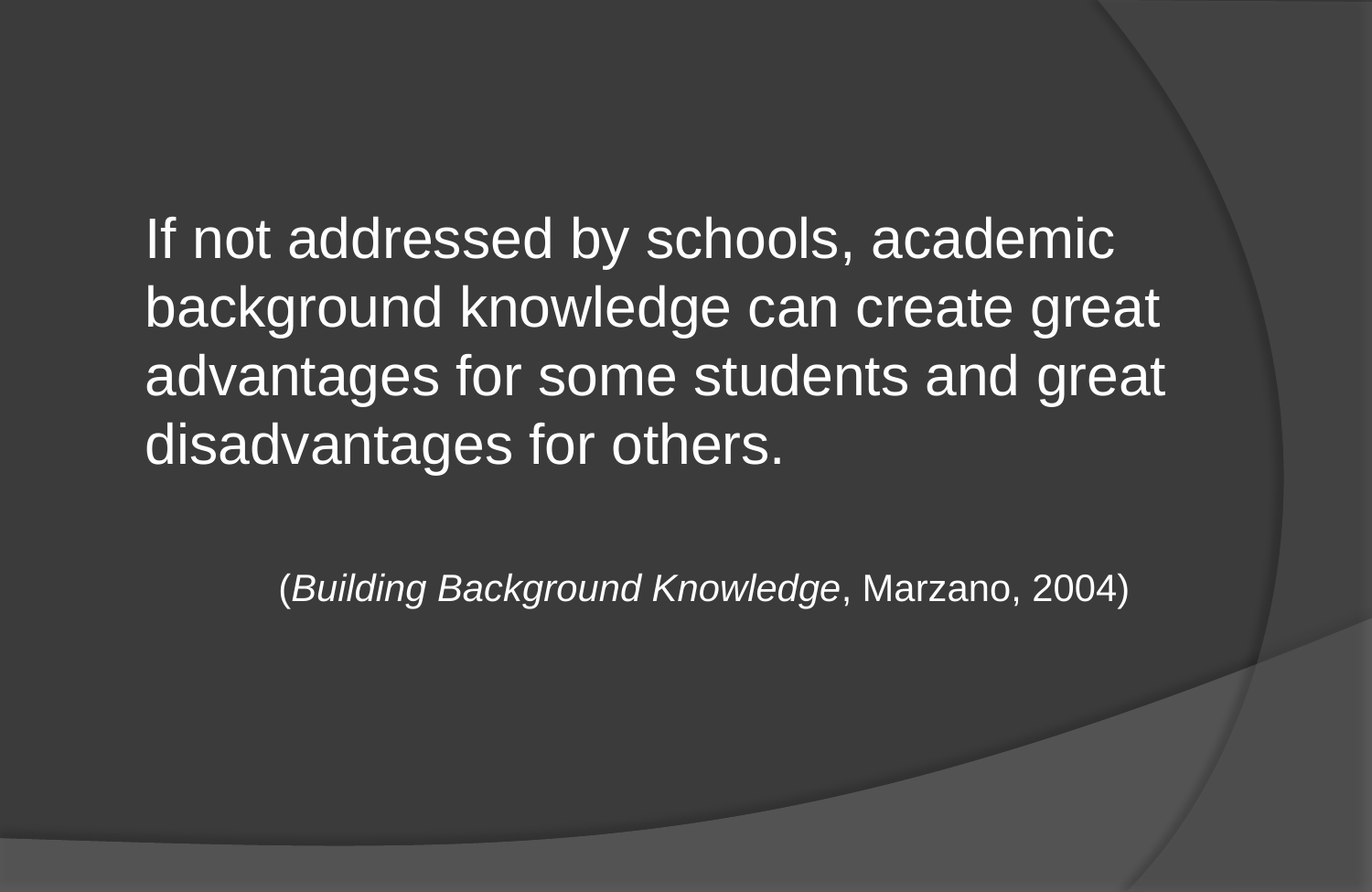

If not addressed by schools, academic background knowledge can create great advantages for some students and great disadvantages for others.

(Building Background Knowledge, Marzano, 2004)